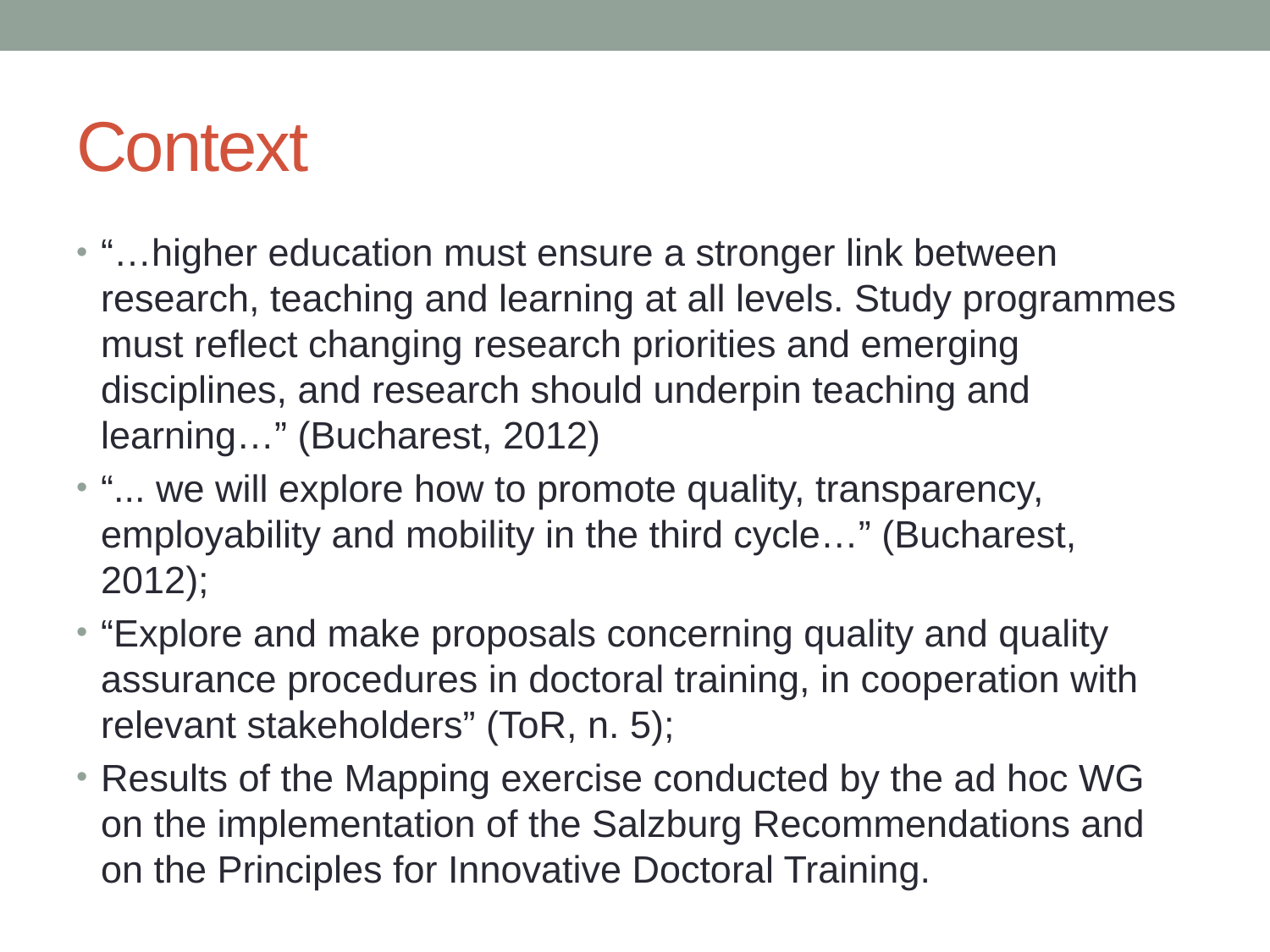

# Context
“…higher education must ensure a stronger link between research, teaching and learning at all levels. Study programmes must reflect changing research priorities and emerging disciplines, and research should underpin teaching and learning…” (Bucharest, 2012)
“... we will explore how to promote quality, transparency, employability and mobility in the third cycle…” (Bucharest, 2012);
“Explore and make proposals concerning quality and quality assurance procedures in doctoral training, in cooperation with relevant stakeholders” (ToR, n. 5);
Results of the Mapping exercise conducted by the ad hoc WG on the implementation of the Salzburg Recommendations and on the Principles for Innovative Doctoral Training.